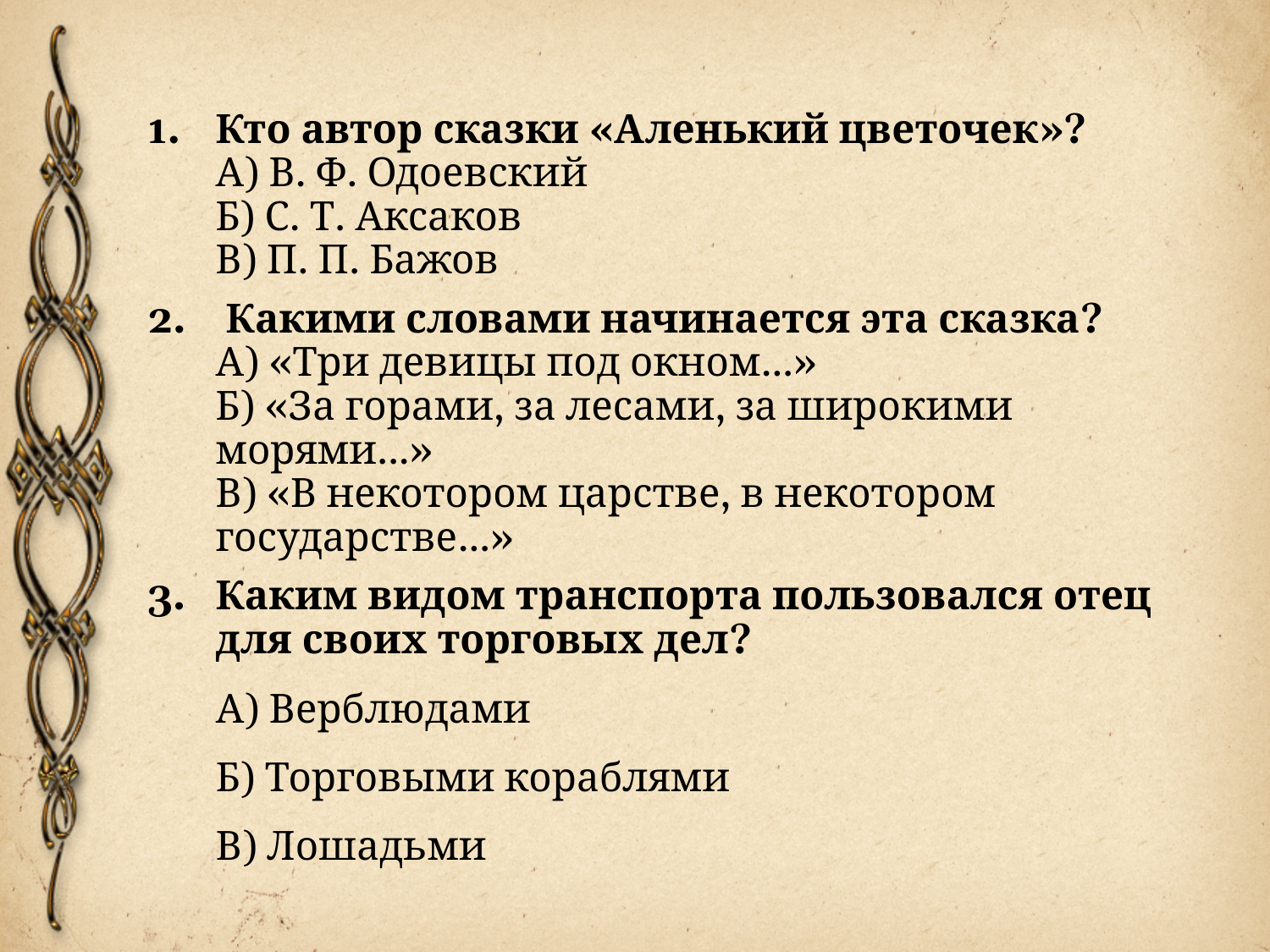

#

Кто автор сказки «Аленький цветочек»?
А) В. Ф. Одоевский 
Б) С. Т. Аксаков 
В) П. П. Бажов
 Какими словами начинается эта сказка?
А) «Три девицы под окном...» 
Б) «За горами, за лесами, за широкими морями...»
В) «В некотором царстве, в некотором государстве...»
Каким видом транспорта пользовался отец для своих торговых дел?
       А) Верблюдами
       Б) Торговыми кораблями
       В) Лошадьми